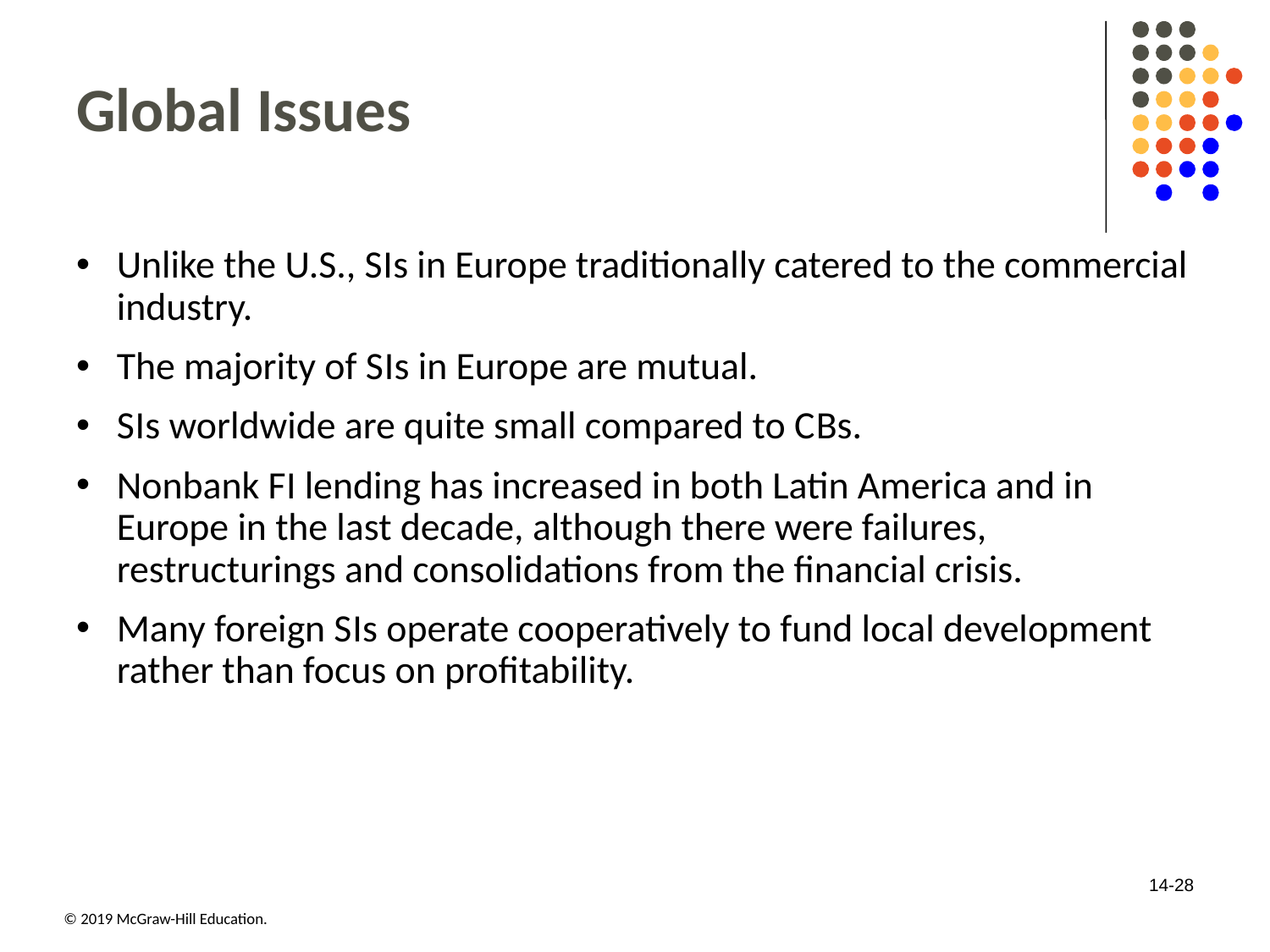

# Global Issues
Unlike the U.S., S I s in Europe traditionally catered to the commercial industry.
The majority of S I s in Europe are mutual.
S I s worldwide are quite small compared to C Bs.
Nonbank F I lending has increased in both Latin America and in Europe in the last decade, although there were failures, restructurings and consolidations from the financial crisis.
Many foreign S I s operate cooperatively to fund local development rather than focus on profitability.
14-28